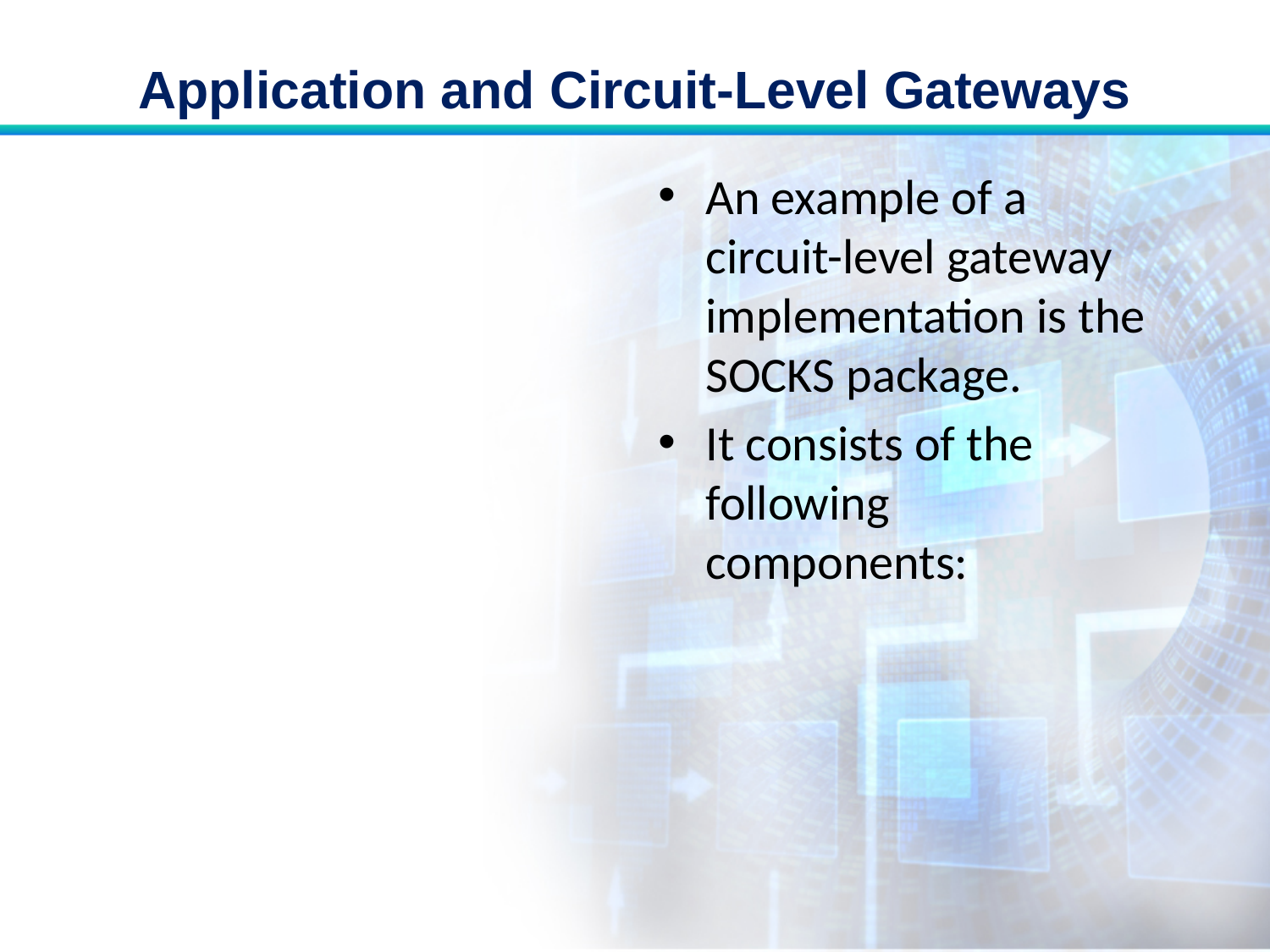

# Application and Circuit-Level Gateways
An example of a circuit-level gateway implementation is the SOCKS package.
It consists of the following components: